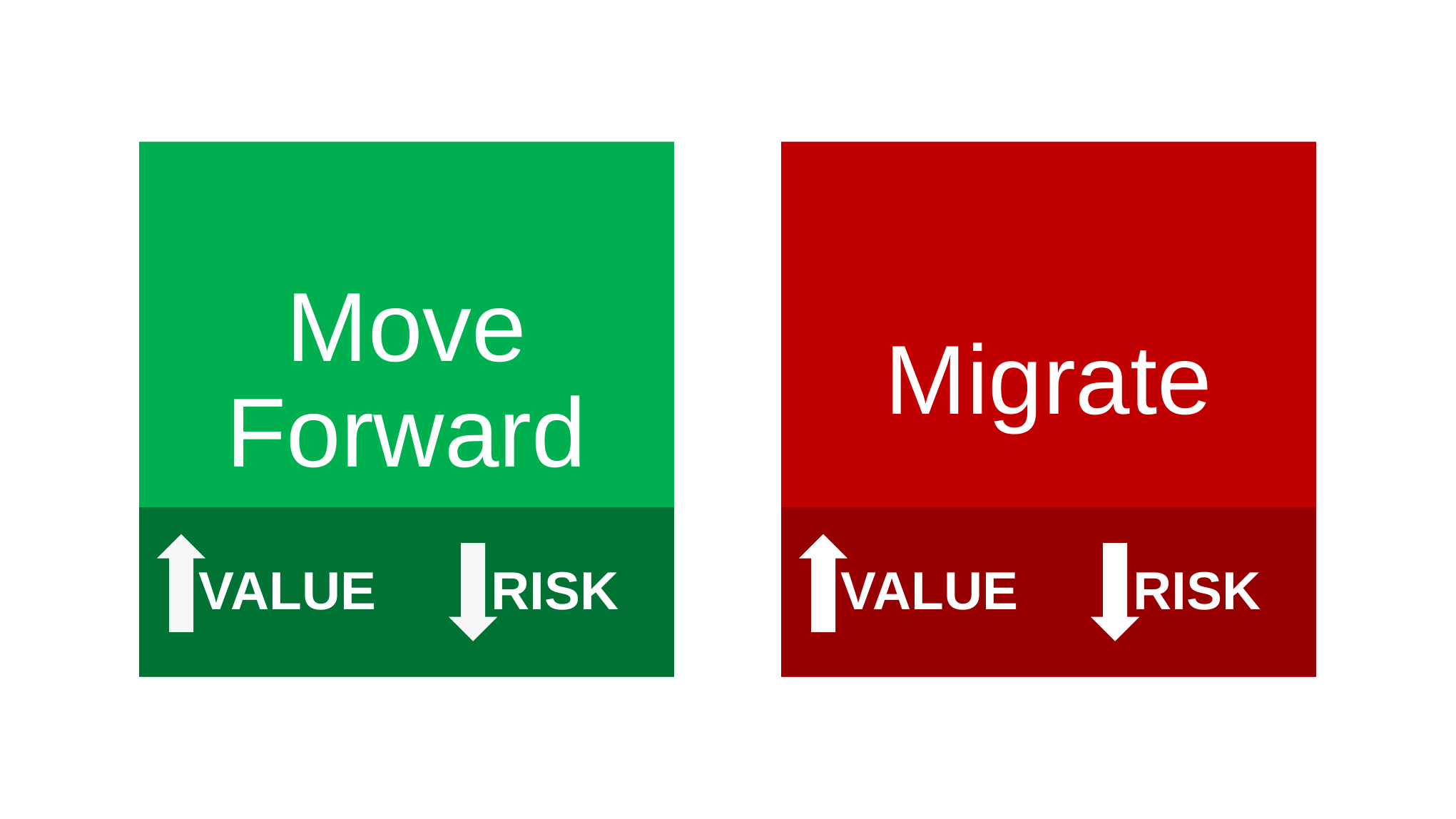

Move Forward
Migrate
  VALUE

  RISK

  VALUE

  RISK